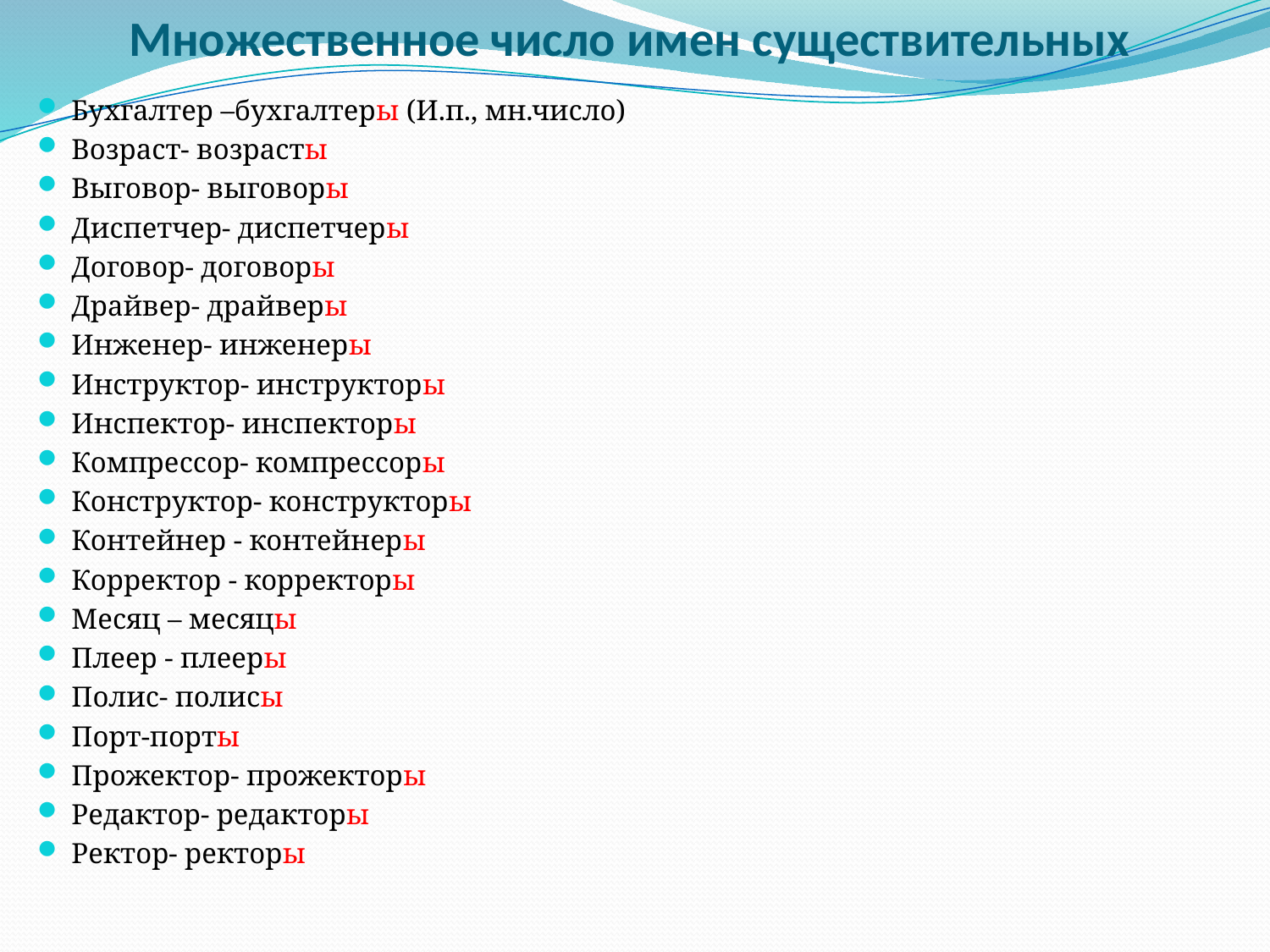

# Множественное число имен существительных
Бухгалтер –бухгалтеры (И.п., мн.число)
Возраст- возрасты
Выговор- выговоры
Диспетчер- диспетчеры
Договор- договоры
Драйвер- драйверы
Инженер- инженеры
Инструктор- инструкторы
Инспектор- инспекторы
Компрессор- компрессоры
Конструктор- конструкторы
Контейнер - контейнеры
Корректор - корректоры
Месяц – месяцы
Плеер - плееры
Полис- полисы
Порт-порты
Прожектор- прожекторы
Редактор- редакторы
Ректор- ректоры